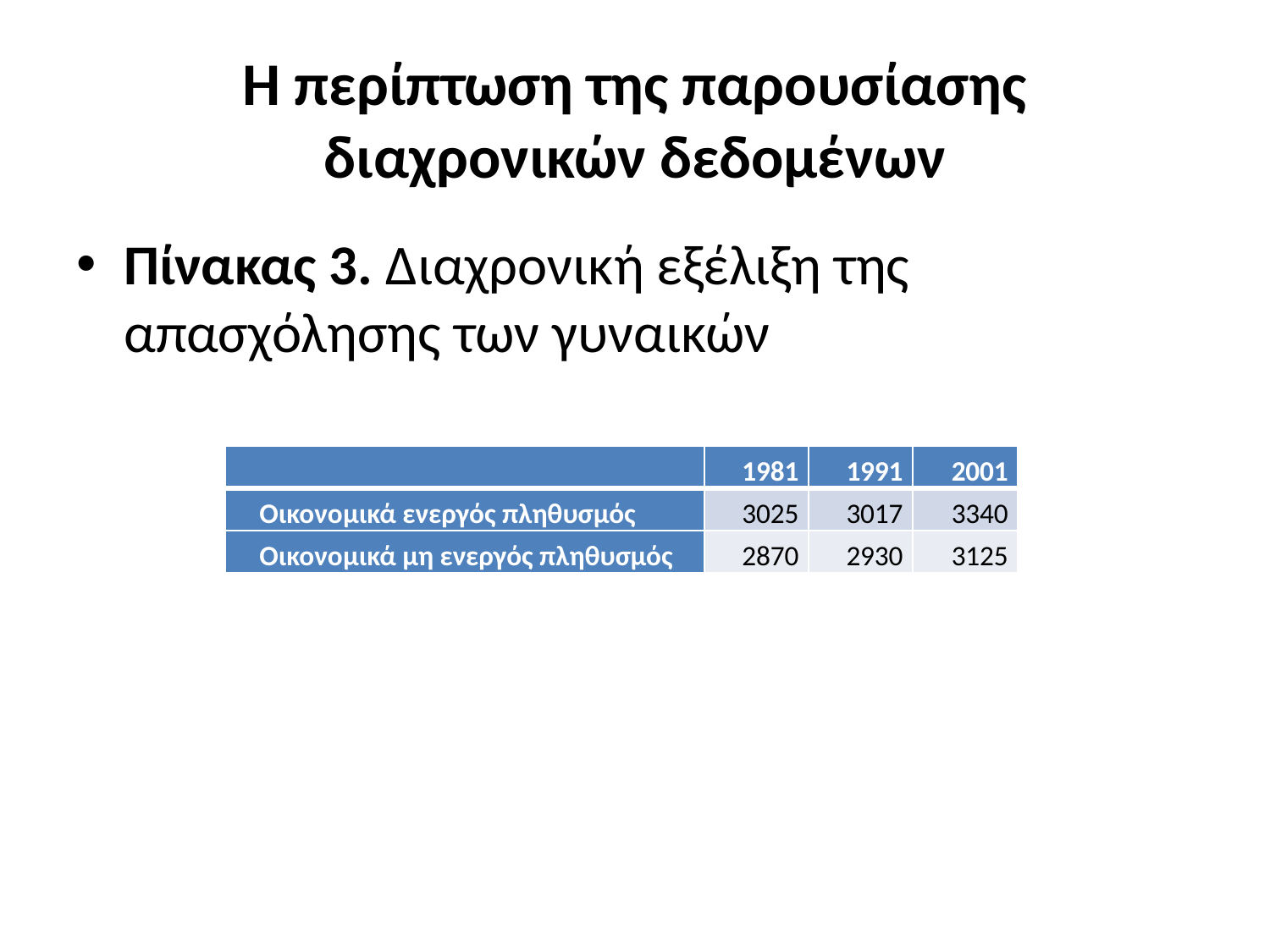

# Η περίπτωση της παρουσίασης διαχρονικών δεδομένων
Πίνακας 3. Διαχρονική εξέλιξη της απασχόλησης των γυναικών

|  | 1981 | 1991 | 2001 |
| --- | --- | --- | --- |
| Οικονομικά ενεργός πληθυσμός | 3025 | 3017 | 3340 |
| Οικονομικά μη ενεργός πληθυσμός | 2870 | 2930 | 3125 |